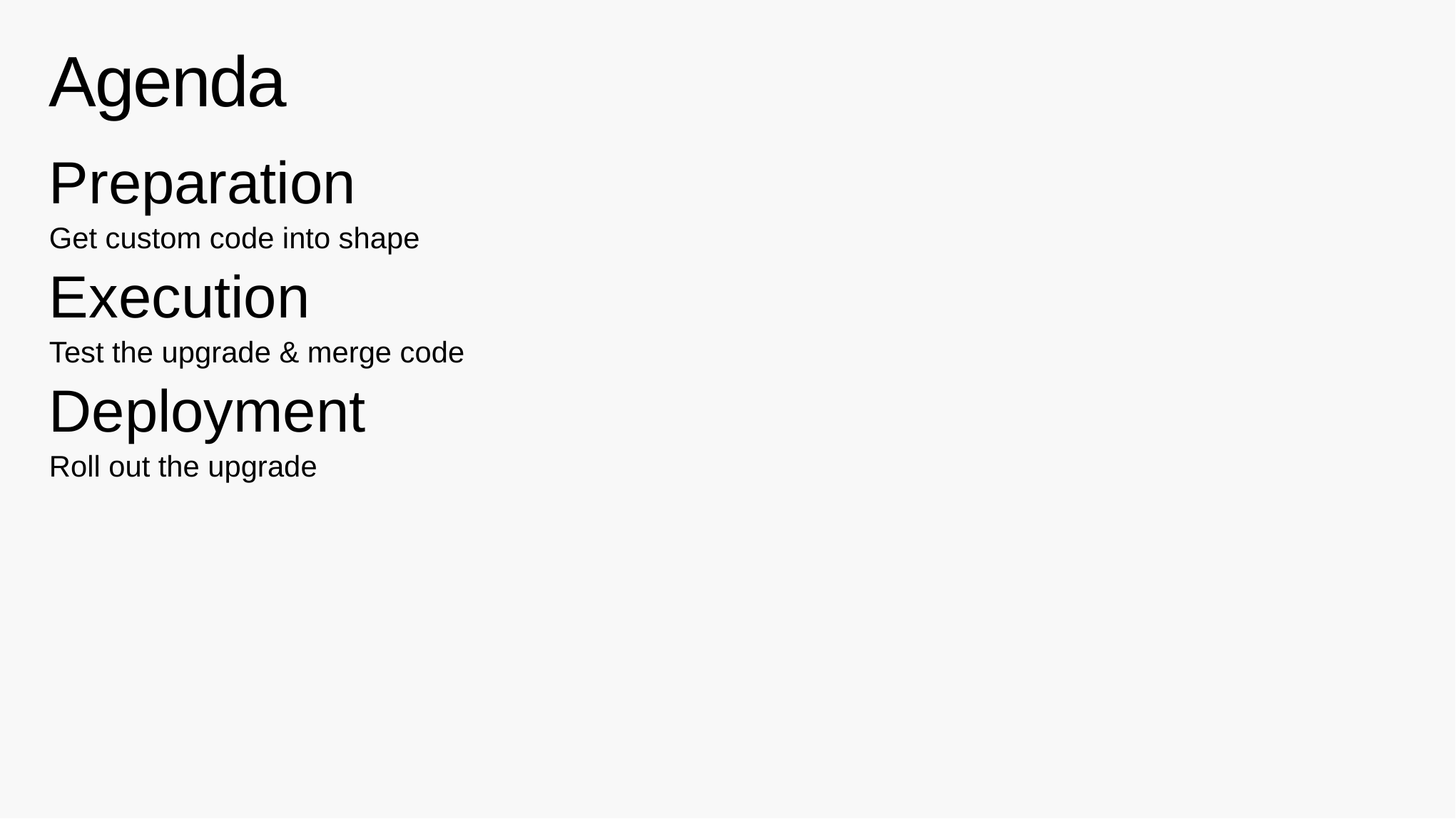

# Agenda
Preparation
Get custom code into shape
Execution
Test the upgrade & merge code
Deployment
Roll out the upgrade